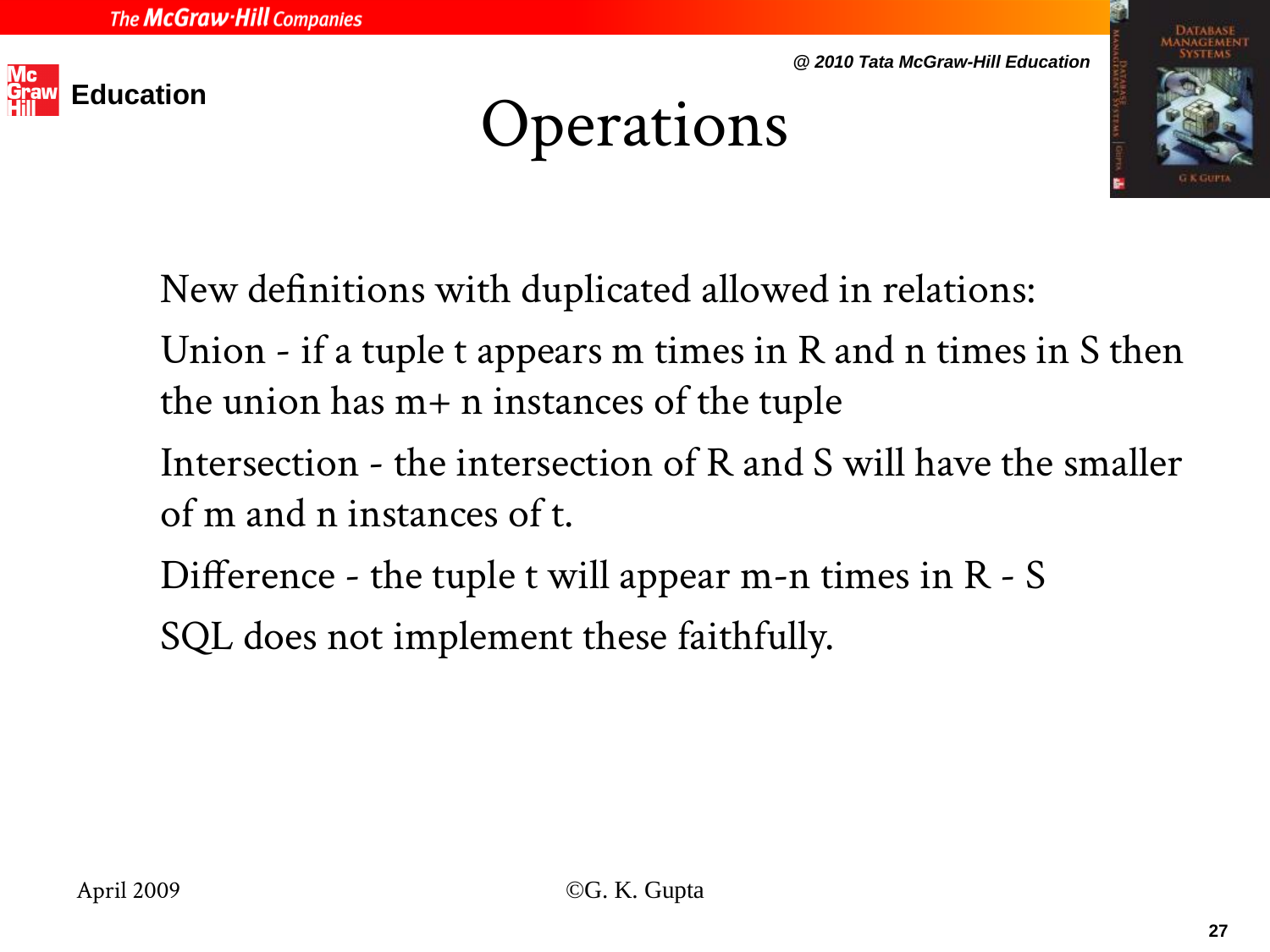

# Operations
New definitions with duplicated allowed in relations:
Union - if a tuple t appears m times in R and n times in S then the union has m+ n instances of the tuple
Intersection - the intersection of R and S will have the smaller of m and n instances of t.
Difference - the tuple t will appear m-n times in R - S
SQL does not implement these faithfully.
April 2009
©G. K. Gupta